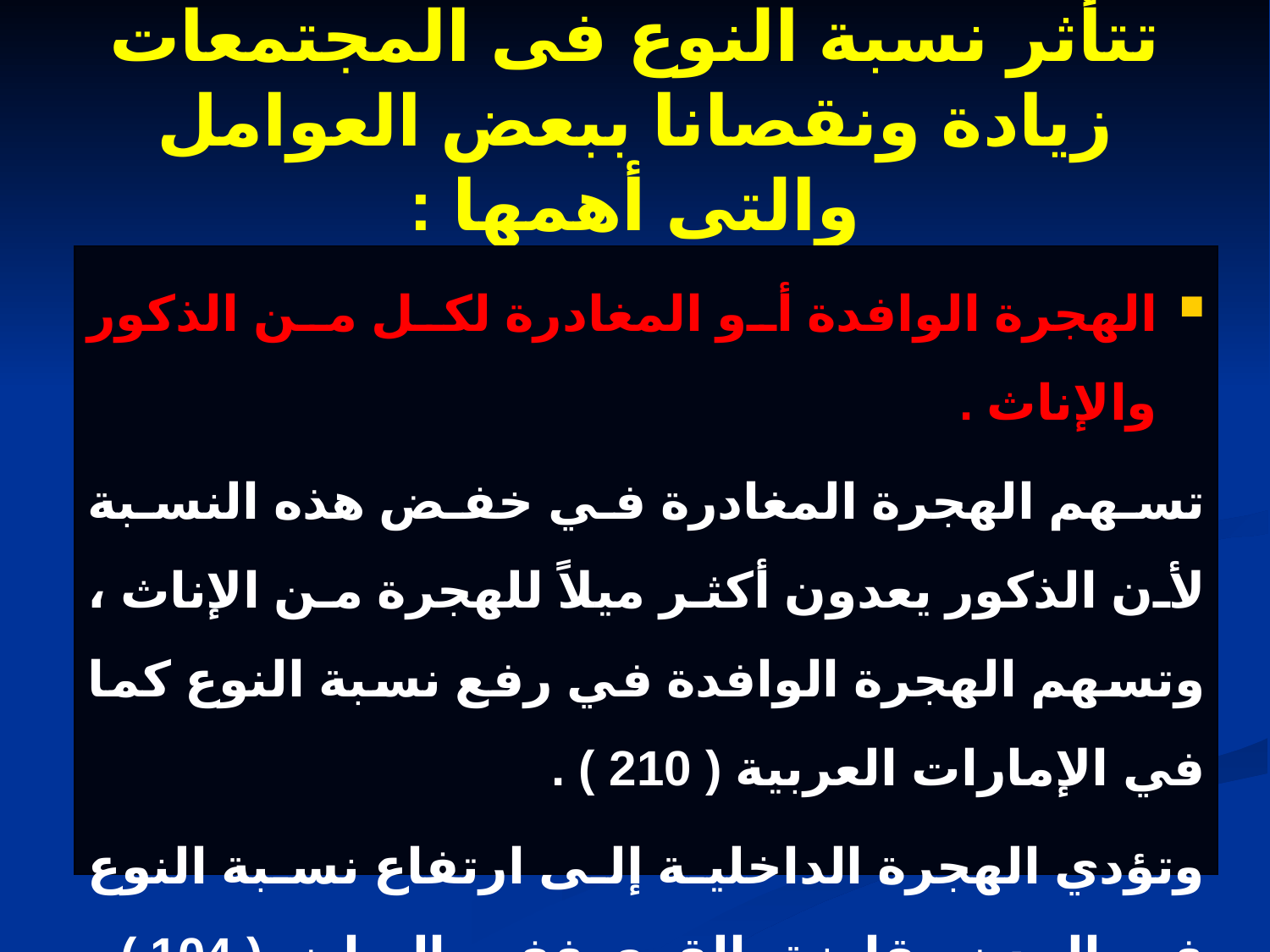

# تتأثر نسبة النوع فى المجتمعات زيادة ونقصانا ببعض العوامل والتى أهمها :
الهجرة الوافدة أو المغادرة لكل من الذكور والإناث .
تسهم الهجرة المغادرة في خفض هذه النسبة لأن الذكور يعدون أكثر ميلاً للهجرة من الإناث ، وتسهم الهجرة الوافدة في رفع نسبة النوع كما في الإمارات العربية ( 210 ) .
وتؤدي الهجرة الداخلية إلى ارتفاع نسبة النوع في المدن مقارنة بالقري ففي الرياض ( 104 ) ، وفي الباحة ( 87 ) .